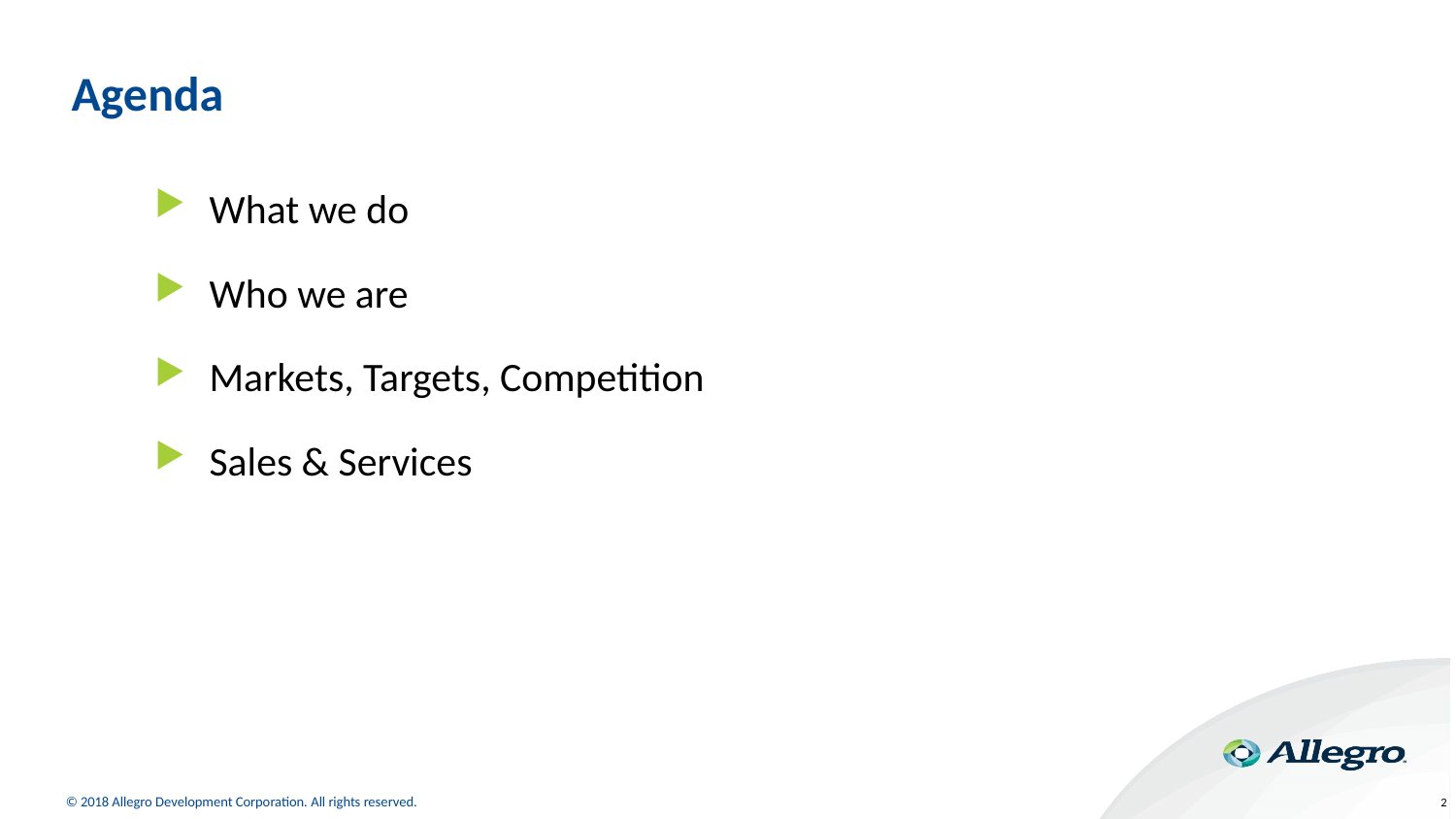

# Agenda
What we do
Who we are
Markets, Targets, Competition
Sales & Services